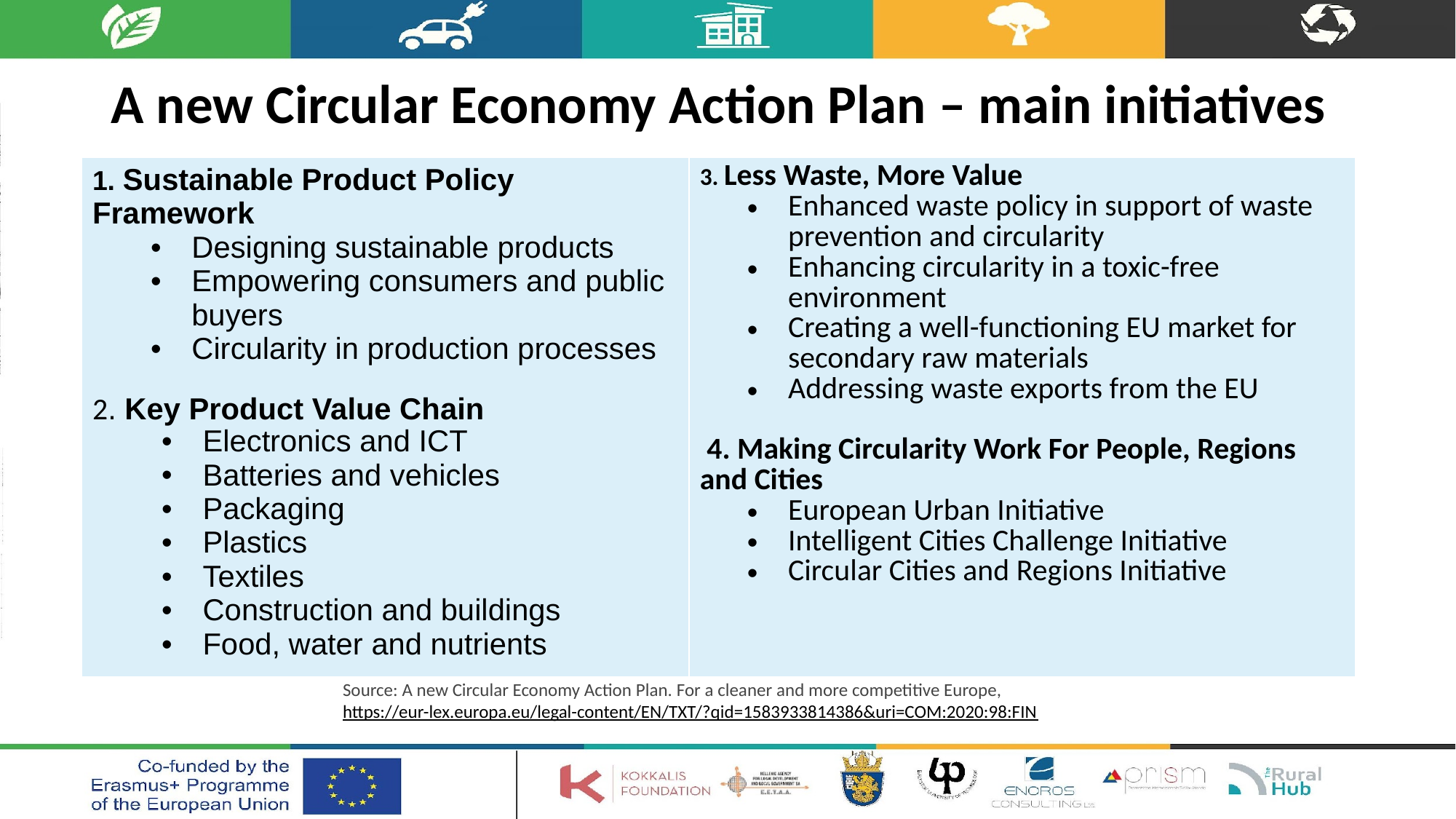

# A new Circular Economy Action Plan – main initiatives
| 1. Sustainable Product Policy Framework Designing sustainable products Empowering consumers and public buyers Circularity in production processes 2. Key Product Value Chain Electronics and ICT Batteries and vehicles Packaging Plastics Textiles Construction and buildings Food, water and nutrients | 3. Less Waste, More Value Enhanced waste policy in support of waste prevention and circularity Enhancing circularity in a toxic-free environment Creating a well-functioning EU market for secondary raw materials Addressing waste exports from the EU 4. Making Circularity Work For People, Regions and Cities European Urban Initiative Intelligent Cities Challenge Initiative Circular Cities and Regions Initiative |
| --- | --- |
Source: A new Circular Economy Action Plan. For a cleaner and more competitive Europe, https://eur-lex.europa.eu/legal-content/EN/TXT/?qid=1583933814386&uri=COM:2020:98:FIN